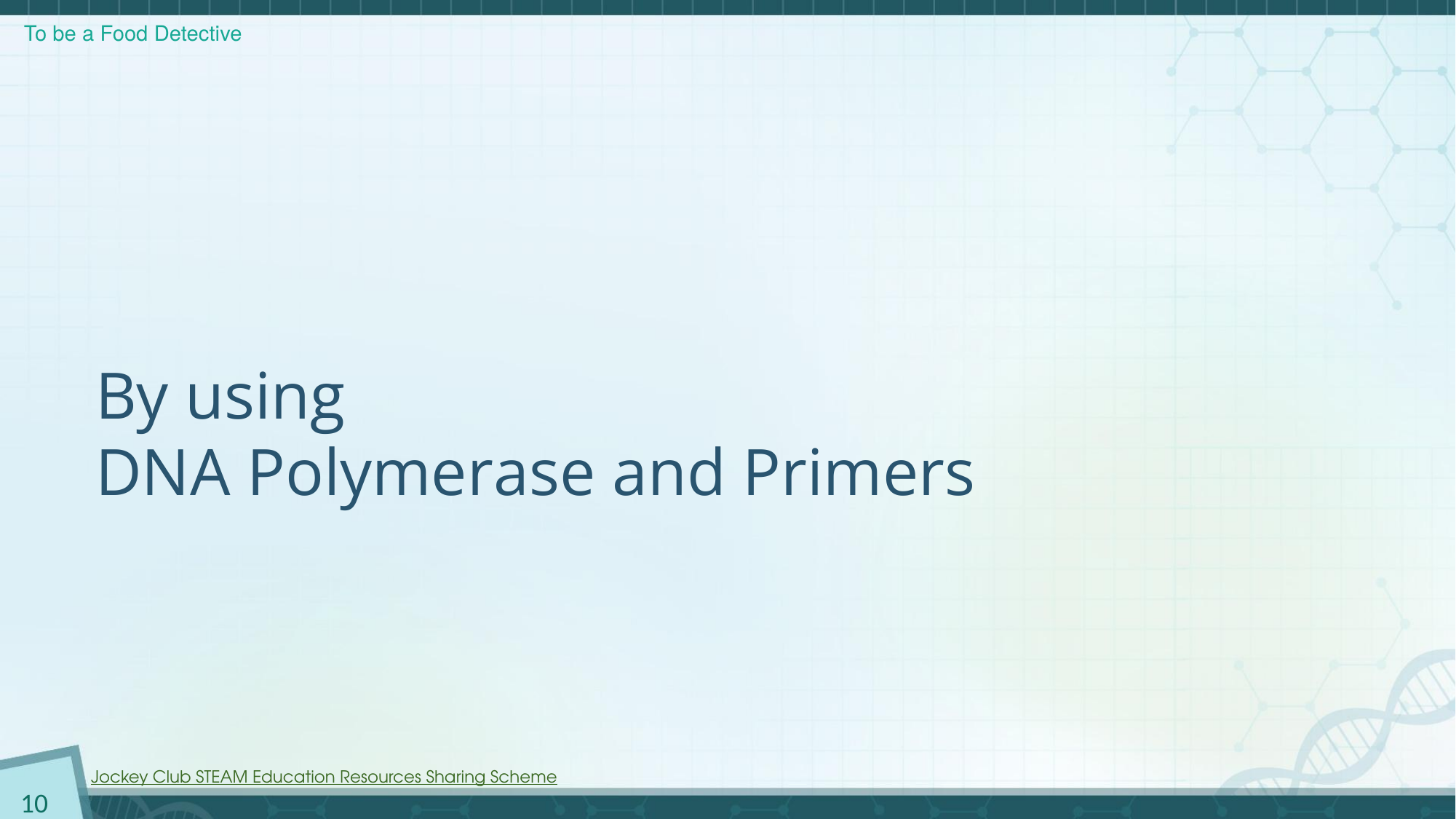

By using
DNA Polymerase and Primers
10